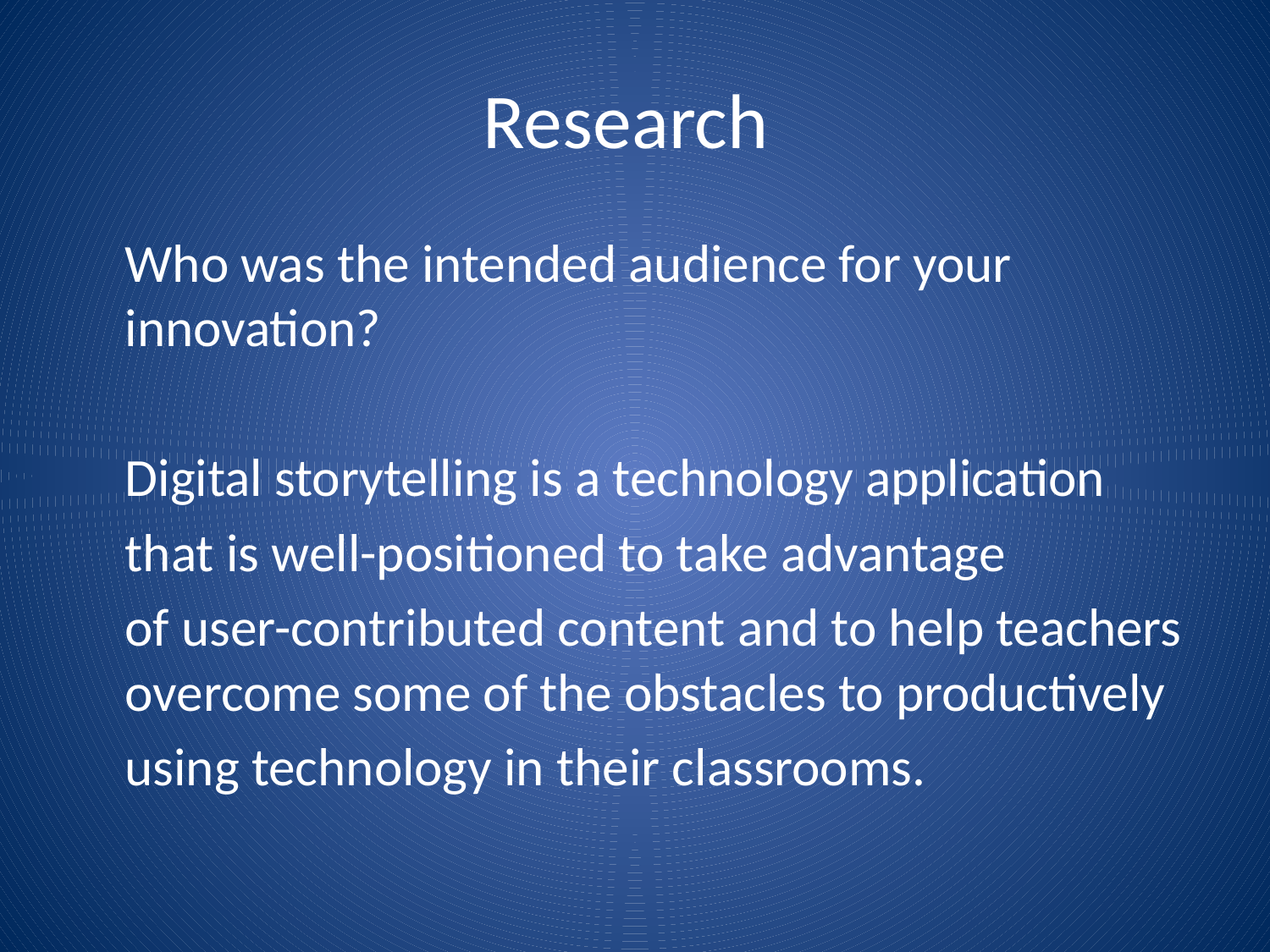

# Research
	Who was the intended audience for your innovation?

	Digital storytelling is a technology application
	that is well-positioned to take advantage
	of user-contributed content and to help teachers overcome some of the obstacles to productively
	using technology in their classrooms.